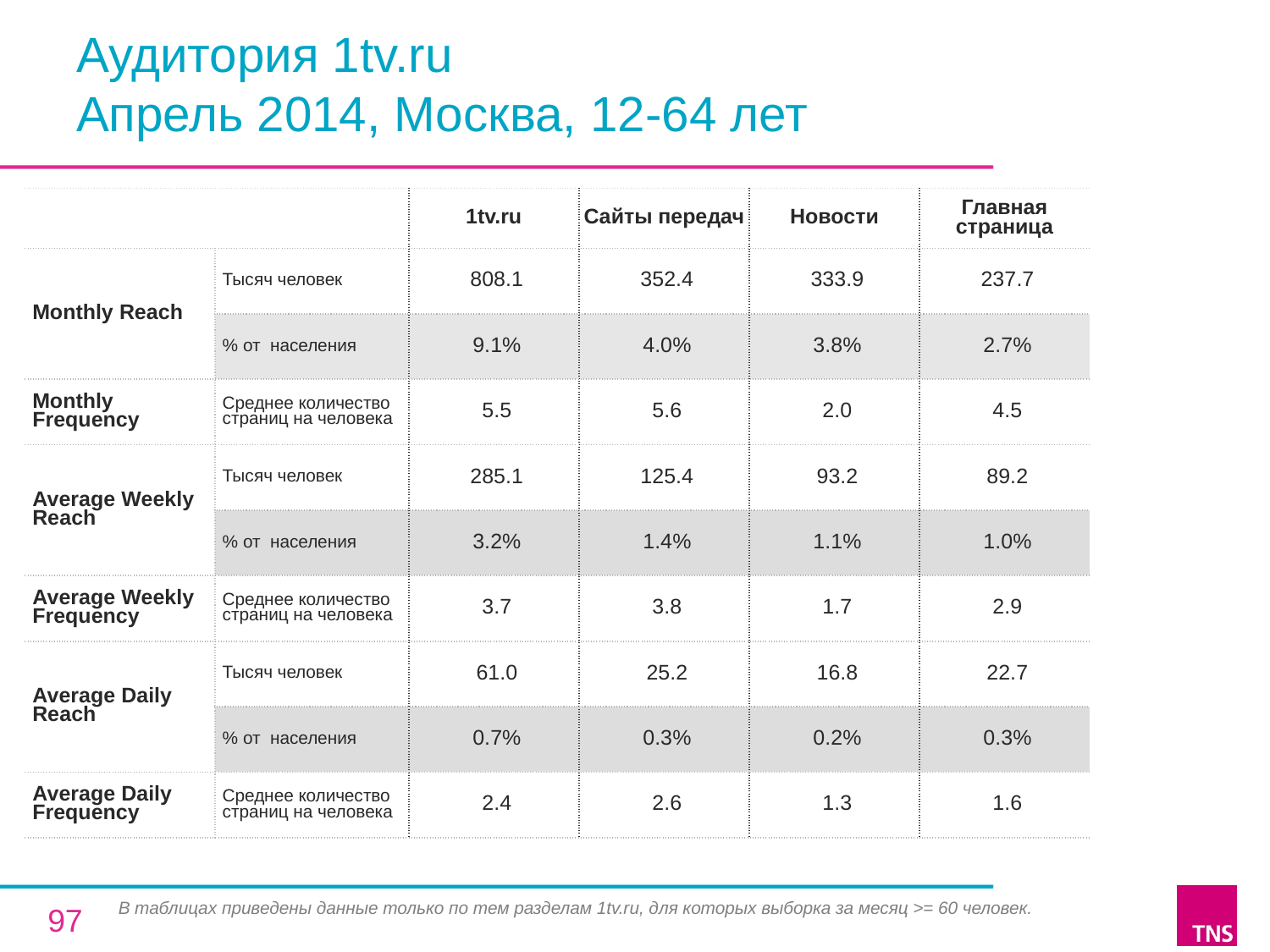

# Аудитория 1tv.ru Апрель 2014, Москва, 12-64 лет
|  |  | 1tv.ru | Сайты передач | Новости | Главная страница |
| --- | --- | --- | --- | --- | --- |
| Monthly Reach | Тысяч человек | 808.1 | 352.4 | 333.9 | 237.7 |
|  | % от населения | 9.1% | 4.0% | 3.8% | 2.7% |
| Monthly Frequency | Среднее количество страниц на человека | 5.5 | 5.6 | 2.0 | 4.5 |
| Average Weekly Reach | Тысяч человек | 285.1 | 125.4 | 93.2 | 89.2 |
|  | % от населения | 3.2% | 1.4% | 1.1% | 1.0% |
| Average Weekly Frequency | Среднее количество страниц на человека | 3.7 | 3.8 | 1.7 | 2.9 |
| Average Daily Reach | Тысяч человек | 61.0 | 25.2 | 16.8 | 22.7 |
|  | % от населения | 0.7% | 0.3% | 0.2% | 0.3% |
| Average Daily Frequency | Среднее количество страниц на человека | 2.4 | 2.6 | 1.3 | 1.6 |
В таблицах приведены данные только по тем разделам 1tv.ru, для которых выборка за месяц >= 60 человек.
97